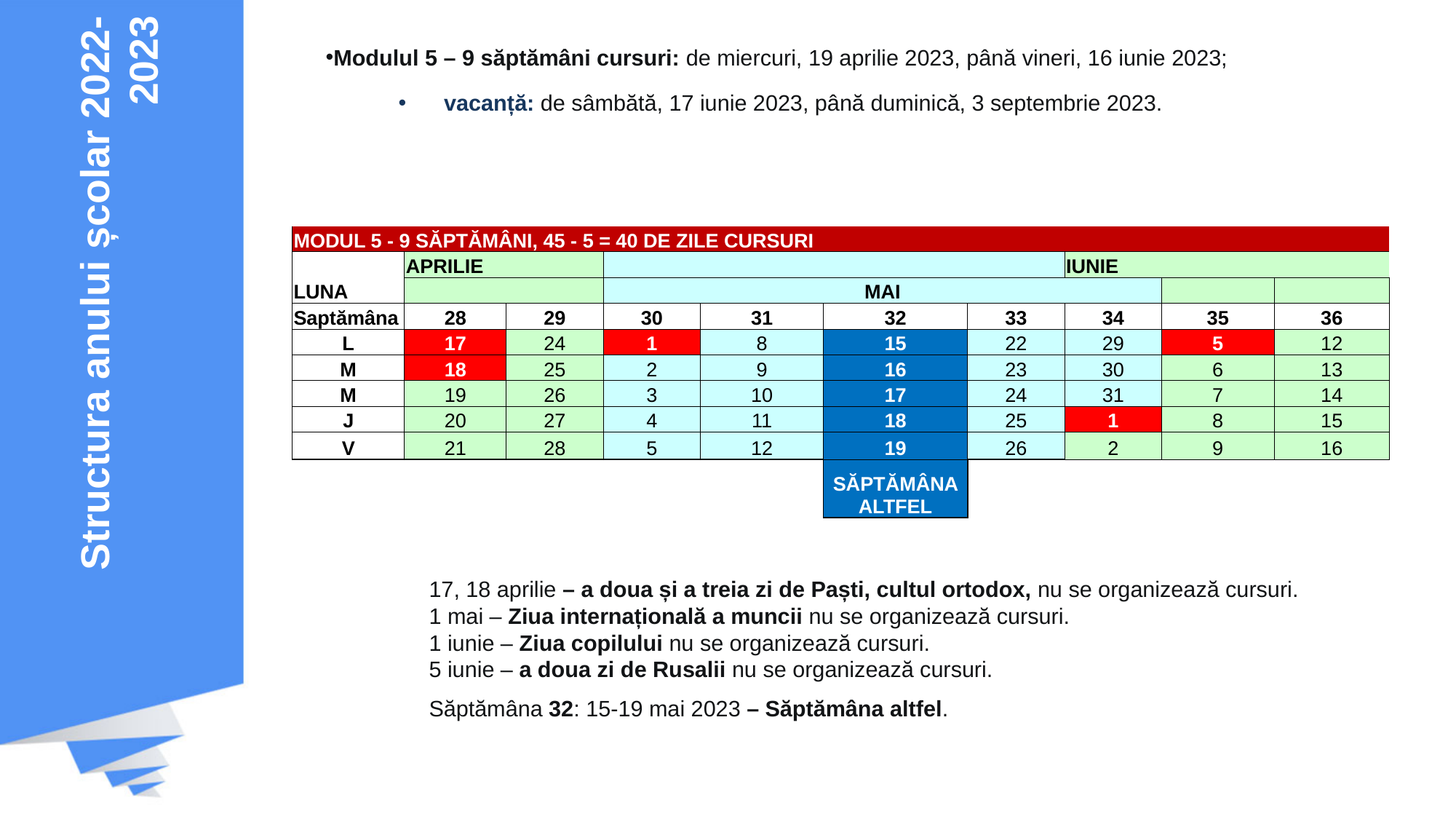

Structura anului școlar 2022-2023
Modulul 5 – 9 săptămâni cursuri: de miercuri, 19 aprilie 2023, până vineri, 16 iunie 2023;
vacanță: de sâmbătă, 17 iunie 2023, până duminică, 3 septembrie 2023.
| MODUL 5 - 9 SĂPTĂMÂNI, 45 - 5 = 40 DE ZILE CURSURI |  |  |  |  |  |  |  |  |  |
| --- | --- | --- | --- | --- | --- | --- | --- | --- | --- |
| LUNA | APRILIE |  |  |  |  |  | IUNIE |  |  |
|  |  |  | MAI |  |  |  |  |  |  |
| Saptămâna | 28 | 29 | 30 | 31 | 32 | 33 | 34 | 35 | 36 |
| L | 17 | 24 | 1 | 8 | 15 | 22 | 29 | 5 | 12 |
| M | 18 | 25 | 2 | 9 | 16 | 23 | 30 | 6 | 13 |
| M | 19 | 26 | 3 | 10 | 17 | 24 | 31 | 7 | 14 |
| J | 20 | 27 | 4 | 11 | 18 | 25 | 1 | 8 | 15 |
| V | 21 | 28 | 5 | 12 | 19 | 26 | 2 | 9 | 16 |
|  |  |  |  |  | SĂPTĂMÂNA ALTFEL |  |  |  |  |
17, 18 aprilie – a doua și a treia zi de Paști, cultul ortodox, nu se organizează cursuri.
1 mai – Ziua internațională a muncii nu se organizează cursuri.
1 iunie – Ziua copilului nu se organizează cursuri.
5 iunie – a doua zi de Rusalii nu se organizează cursuri.
Săptămâna 32: 15-19 mai 2023 – Săptămâna altfel.